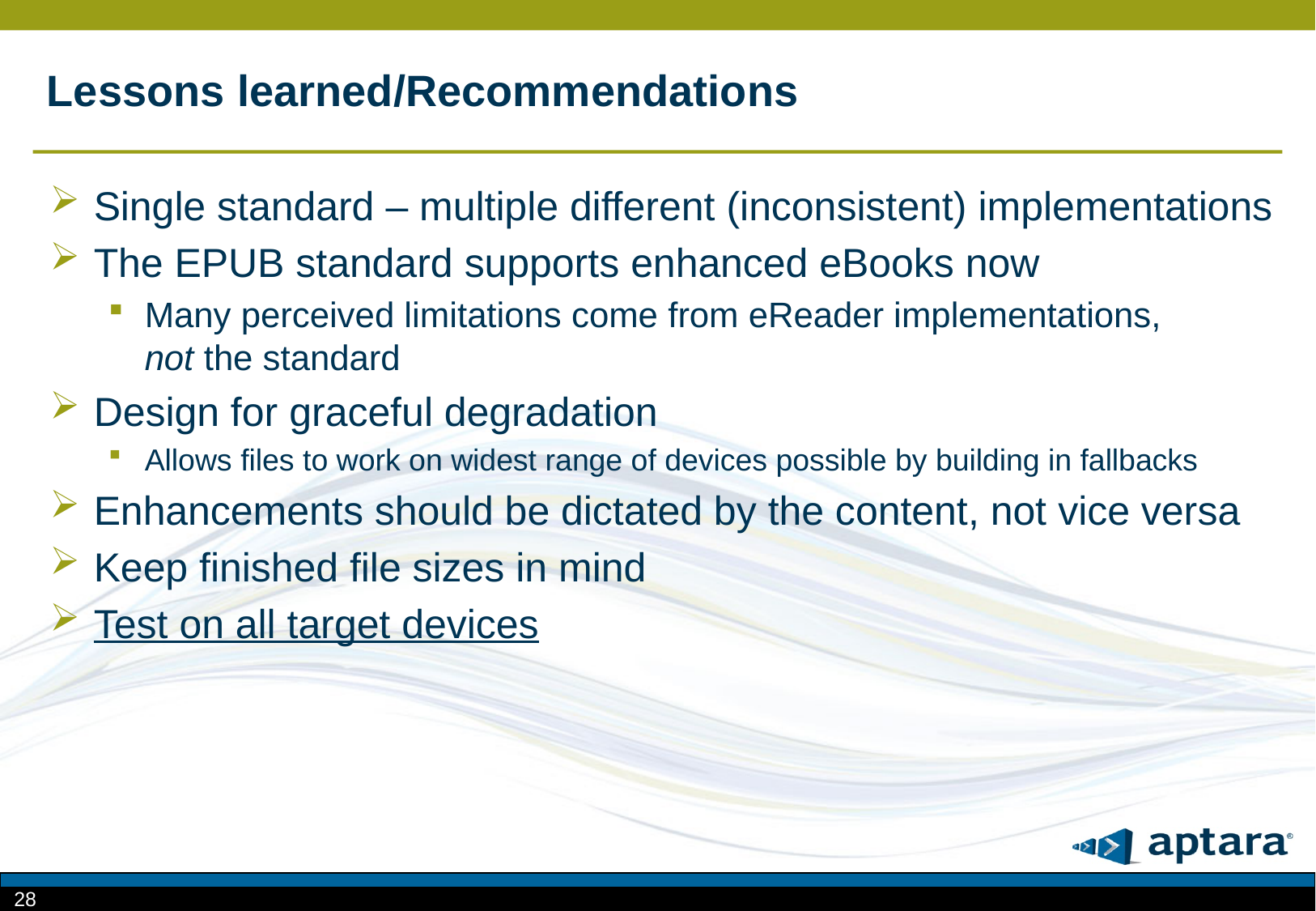

# Lessons learned/Recommendations
Single standard – multiple different (inconsistent) implementations
The EPUB standard supports enhanced eBooks now
Many perceived limitations come from eReader implementations,
not the standard
Design for graceful degradation
Allows files to work on widest range of devices possible by building in fallbacks
Enhancements should be dictated by the content, not vice versa
Keep finished file sizes in mind
Test on all target devices
28